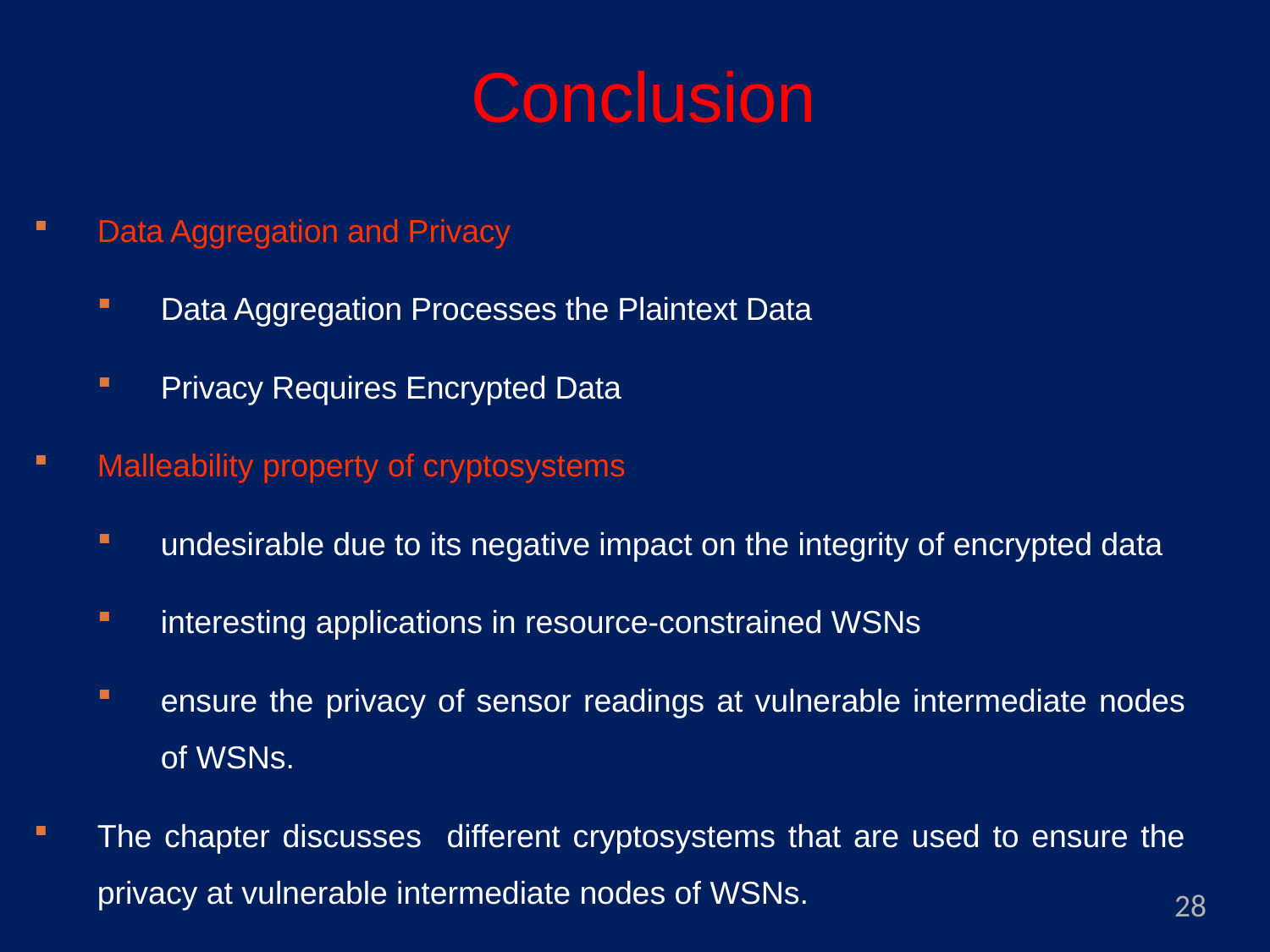

# Conclusion
Data Aggregation and Privacy
Data Aggregation Processes the Plaintext Data
Privacy Requires Encrypted Data
Malleability property of cryptosystems
undesirable due to its negative impact on the integrity of encrypted data
interesting applications in resource-constrained WSNs
ensure the privacy of sensor readings at vulnerable intermediate nodes of WSNs.
The chapter discusses  different cryptosystems that are used to ensure the privacy at vulnerable intermediate nodes of WSNs.
28